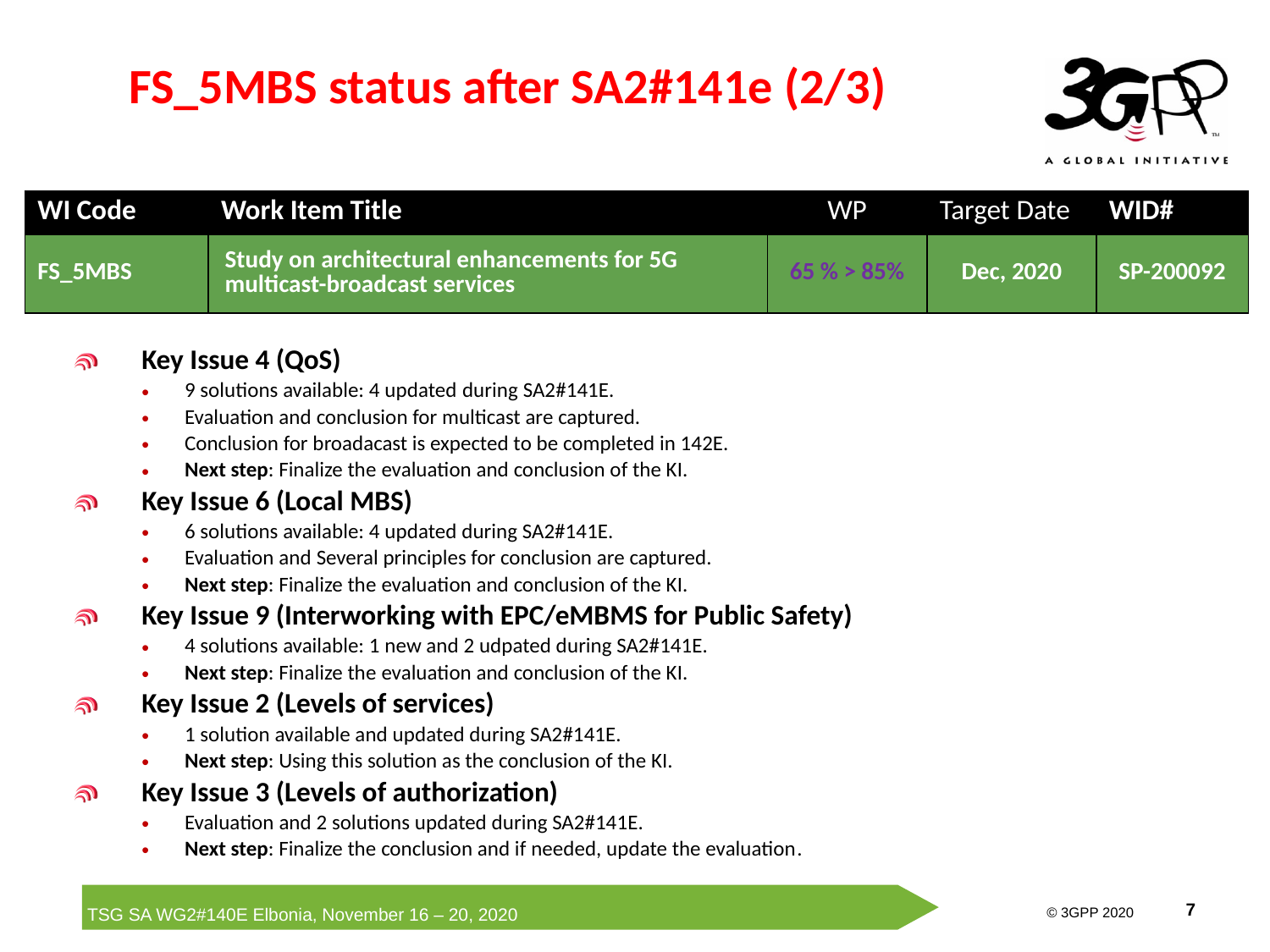

# FS_5MBS status after SA2#141e (2/3)
| WI Code | Work Item Title | WP | Target Date | WID# |
| --- | --- | --- | --- | --- |
| FS\_5MBS | Study on architectural enhancements for 5G multicast-broadcast services | 65 % > 85% | Dec, 2020 | SP-200092 |
Key Issue 4 (QoS)
9 solutions available: 4 updated during SA2#141E.
Evaluation and conclusion for multicast are captured.
Conclusion for broadacast is expected to be completed in 142E.
Next step: Finalize the evaluation and conclusion of the KI.
Key Issue 6 (Local MBS)
6 solutions available: 4 updated during SA2#141E.
Evaluation and Several principles for conclusion are captured.
Next step: Finalize the evaluation and conclusion of the KI.
Key Issue 9 (Interworking with EPC/eMBMS for Public Safety)
4 solutions available: 1 new and 2 udpated during SA2#141E.
Next step: Finalize the evaluation and conclusion of the KI.
Key Issue 2 (Levels of services)
1 solution available and updated during SA2#141E.
Next step: Using this solution as the conclusion of the KI.
Key Issue 3 (Levels of authorization)
Evaluation and 2 solutions updated during SA2#141E.
Next step: Finalize the conclusion and if needed, update the evaluation.